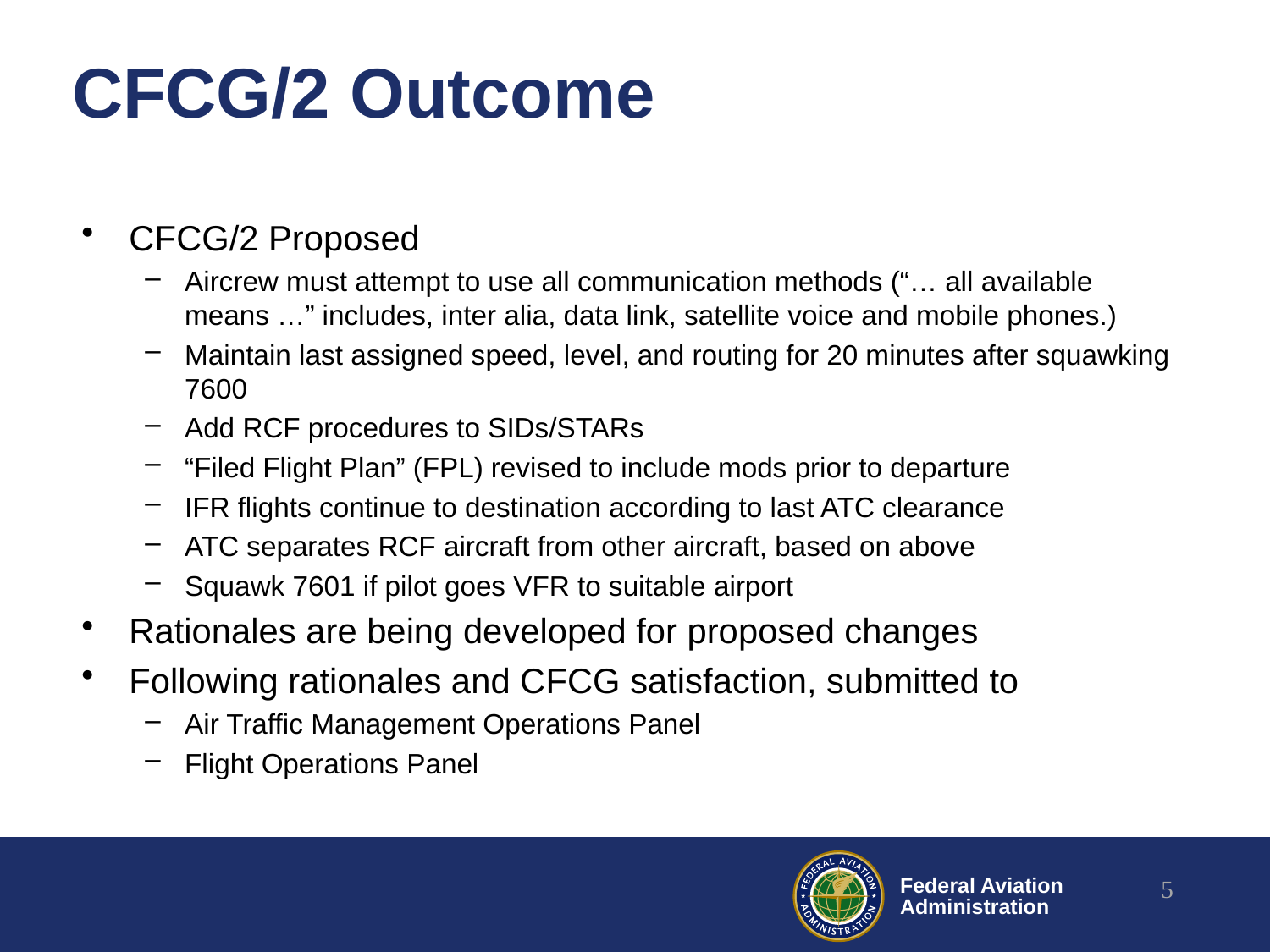

# CFCG/2 Outcome
CFCG/2 Proposed
Aircrew must attempt to use all communication methods (“… all available means …” includes, inter alia, data link, satellite voice and mobile phones.)
Maintain last assigned speed, level, and routing for 20 minutes after squawking 7600
Add RCF procedures to SIDs/STARs
“Filed Flight Plan” (FPL) revised to include mods prior to departure
IFR flights continue to destination according to last ATC clearance
ATC separates RCF aircraft from other aircraft, based on above
Squawk 7601 if pilot goes VFR to suitable airport
Rationales are being developed for proposed changes
Following rationales and CFCG satisfaction, submitted to
Air Traffic Management Operations Panel
Flight Operations Panel
5